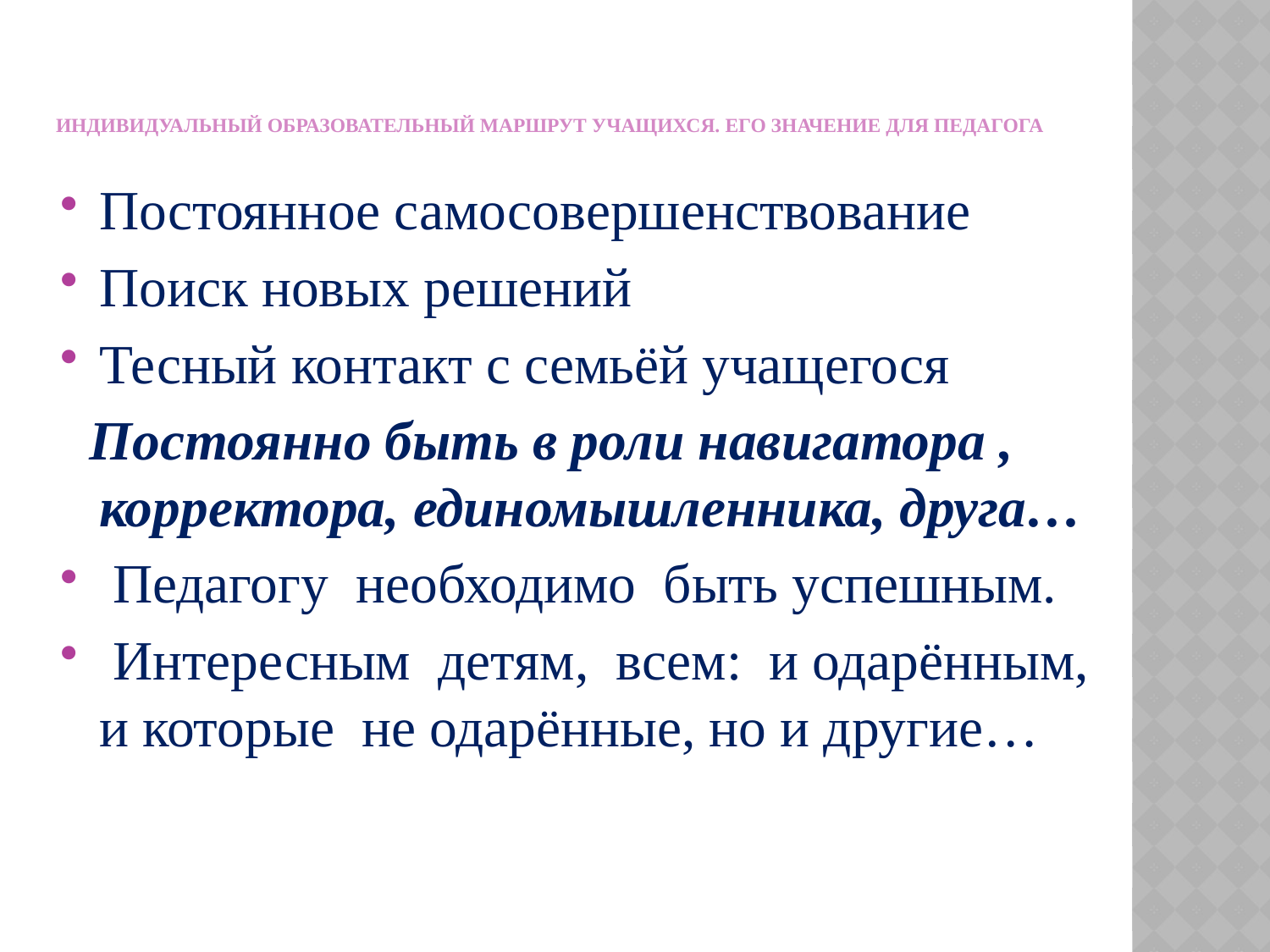

# индивидуальный образовательный маршрут учащихся. Его значение для педагога
Постоянное самосовершенствование
Поиск новых решений
Тесный контакт с семьёй учащегося
  Постоянно быть в роли навигатора , корректора, единомышленника, друга…
 Педагогу  необходимо  быть успешным.
 Интересным  детям,  всем:  и одарённым, и которые  не одарённые, но и другие…